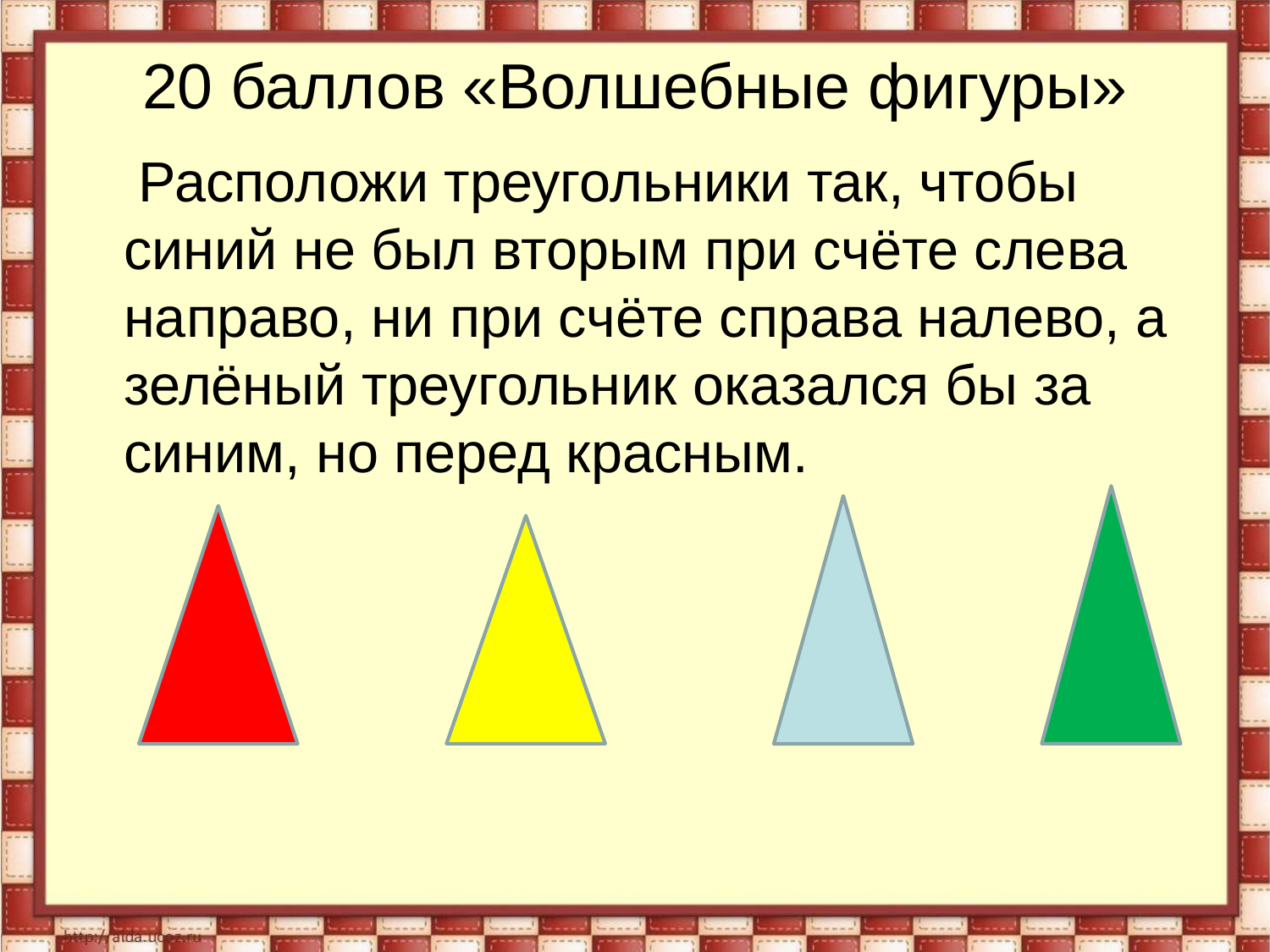

# 20 баллов «Волшебные фигуры»
    Расположи треугольники так, чтобы синий не был вторым при счёте слева направо, ни при счёте справа налево, а зелёный треугольник оказался бы за синим, но перед красным.